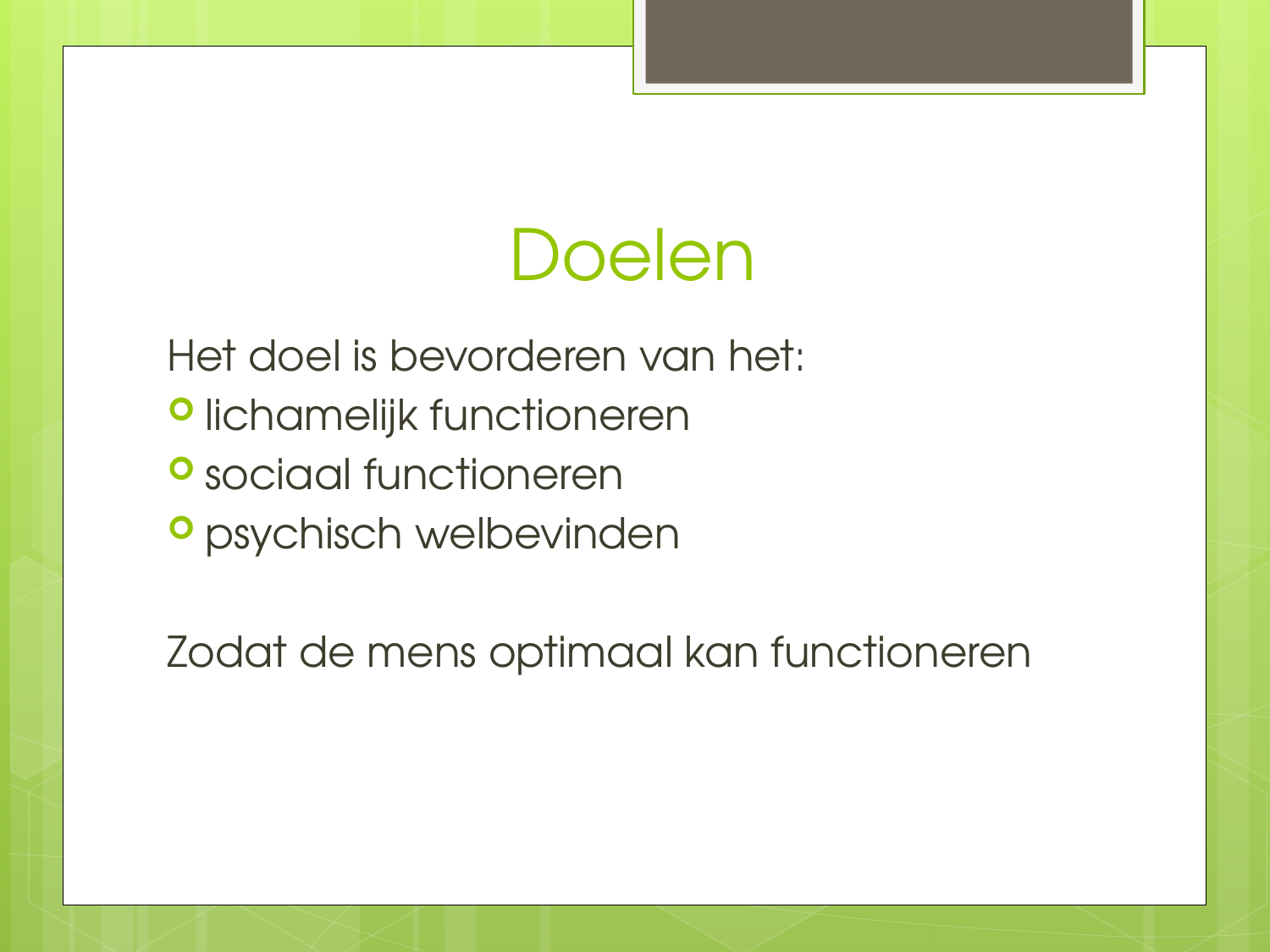

# Doelen
Het doel is bevorderen van het:
lichamelijk functioneren
sociaal functioneren
psychisch welbevinden

Zodat de mens optimaal kan functioneren